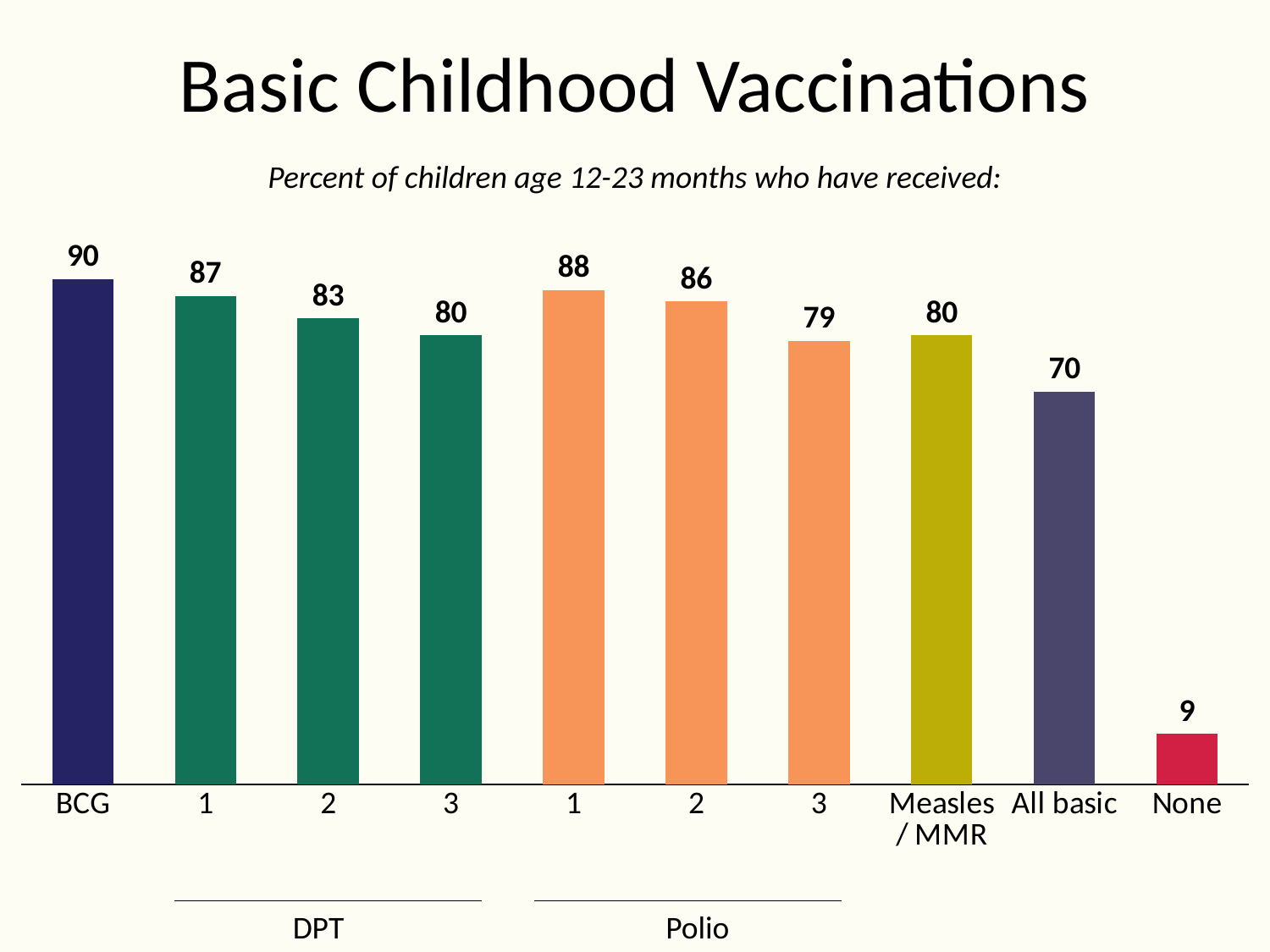

# Basic Childhood Vaccinations
Percent of children age 12-23 months who have received:

### Chart

| Category | Series 1 |
|---|---|
| BCG | 90.0 |
| 1 | 87.0 |
| 2 | 83.0 |
| 3 | 80.0 |
| 1 | 88.0 |
| 2 | 86.0 |
| 3 | 79.0 |
| Measles/ MMR | 80.0 |
| All basic | 70.0 |
| None | 9.0 |
Polio
DPT